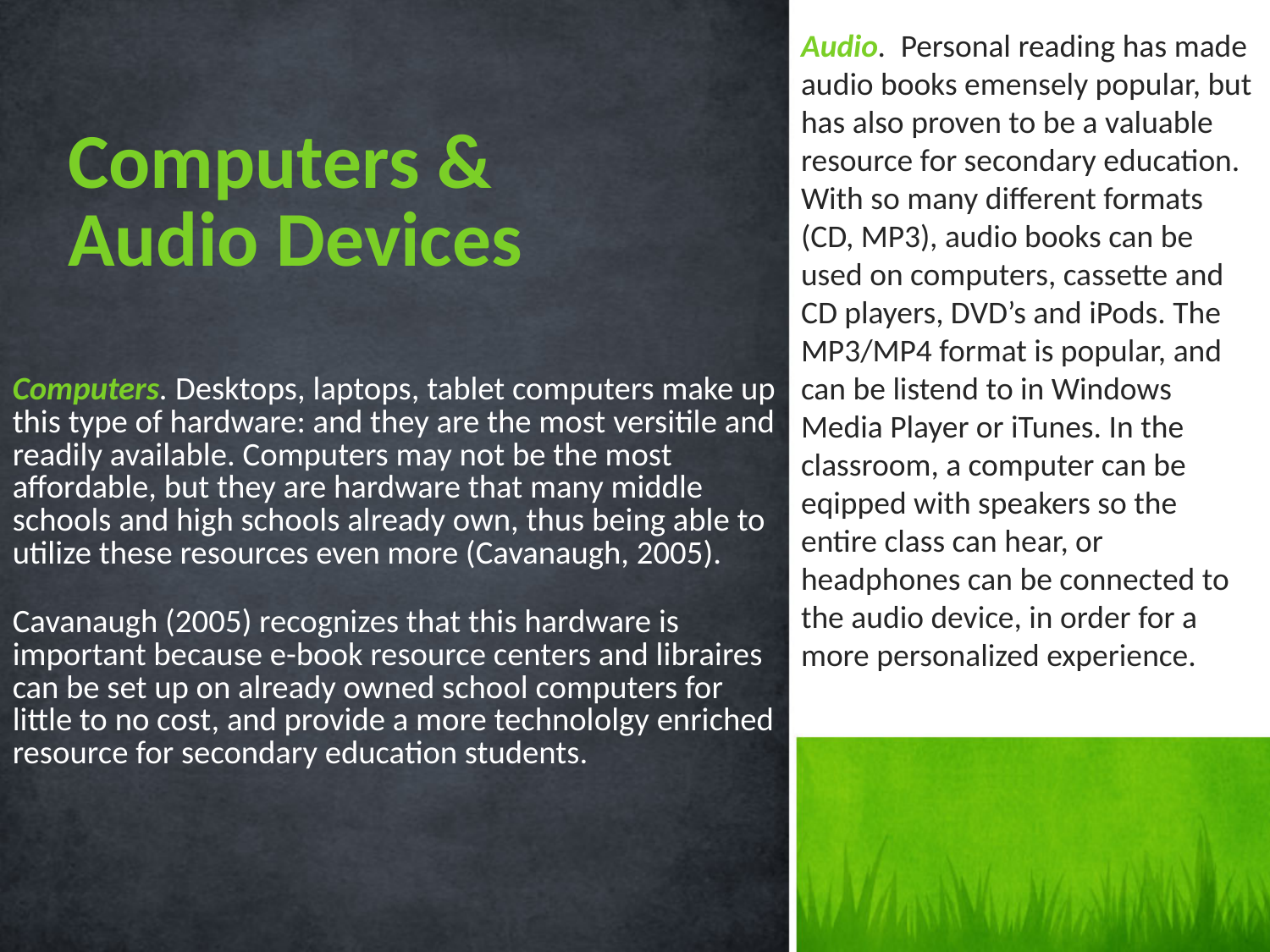

Audio.  Personal reading has made audio books emensely popular, but has also proven to be a valuable resource for secondary education. With so many different formats (CD, MP3), audio books can be used on computers, cassette and CD players, DVD’s and iPods. The MP3/MP4 format is popular, and can be listend to in Windows Media Player or iTunes. In the classroom, a computer can be eqipped with speakers so the entire class can hear, or headphones can be connected to the audio device, in order for a more personalized experience.
Computers & Audio Devices
Computers. Desktops, laptops, tablet computers make up this type of hardware: and they are the most versitile and readily available. Computers may not be the most affordable, but they are hardware that many middle schools and high schools already own, thus being able to utilize these resources even more (Cavanaugh, 2005).

Cavanaugh (2005) recognizes that this hardware is important because e-book resource centers and libraires can be set up on already owned school computers for little to no cost, and provide a more technololgy enriched resource for secondary education students.